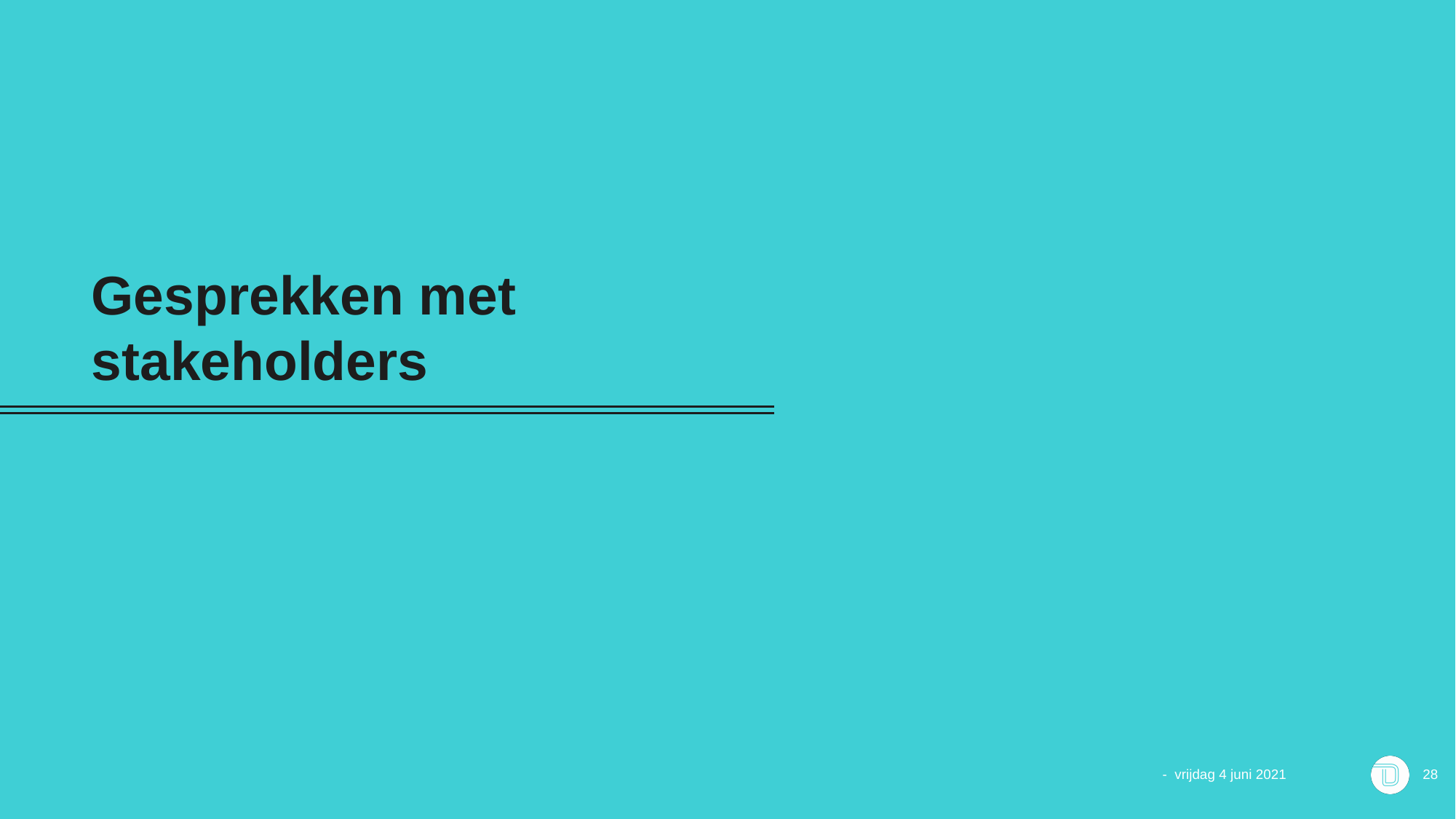

# Gesprekken met stakeholders

vrijdag 4 juni 2021
28